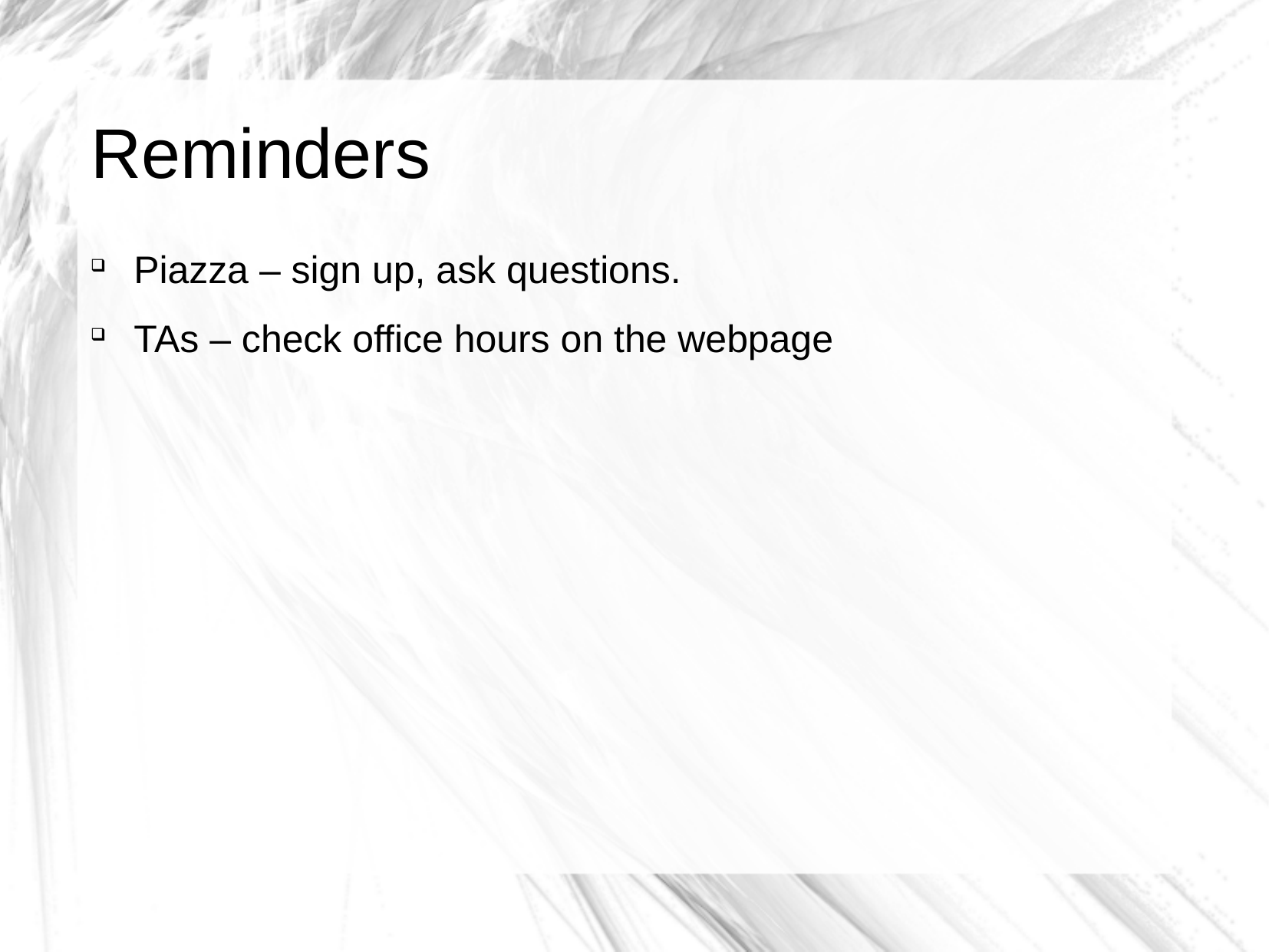

Reminders
Piazza – sign up, ask questions.
TAs – check office hours on the webpage